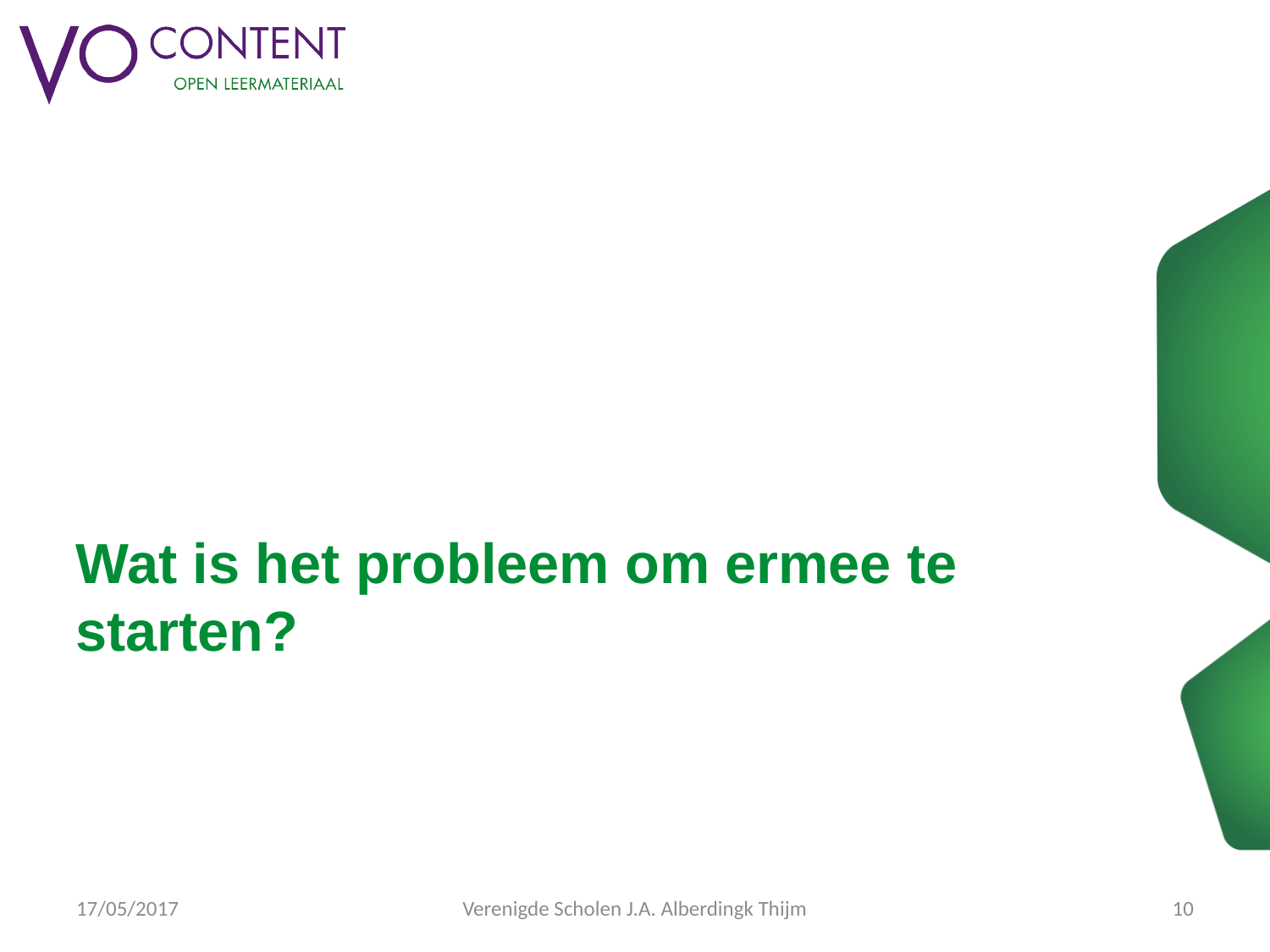

Wat is het probleem om ermee te starten?

17/05/2017
Verenigde Scholen J.A. Alberdingk Thijm
10